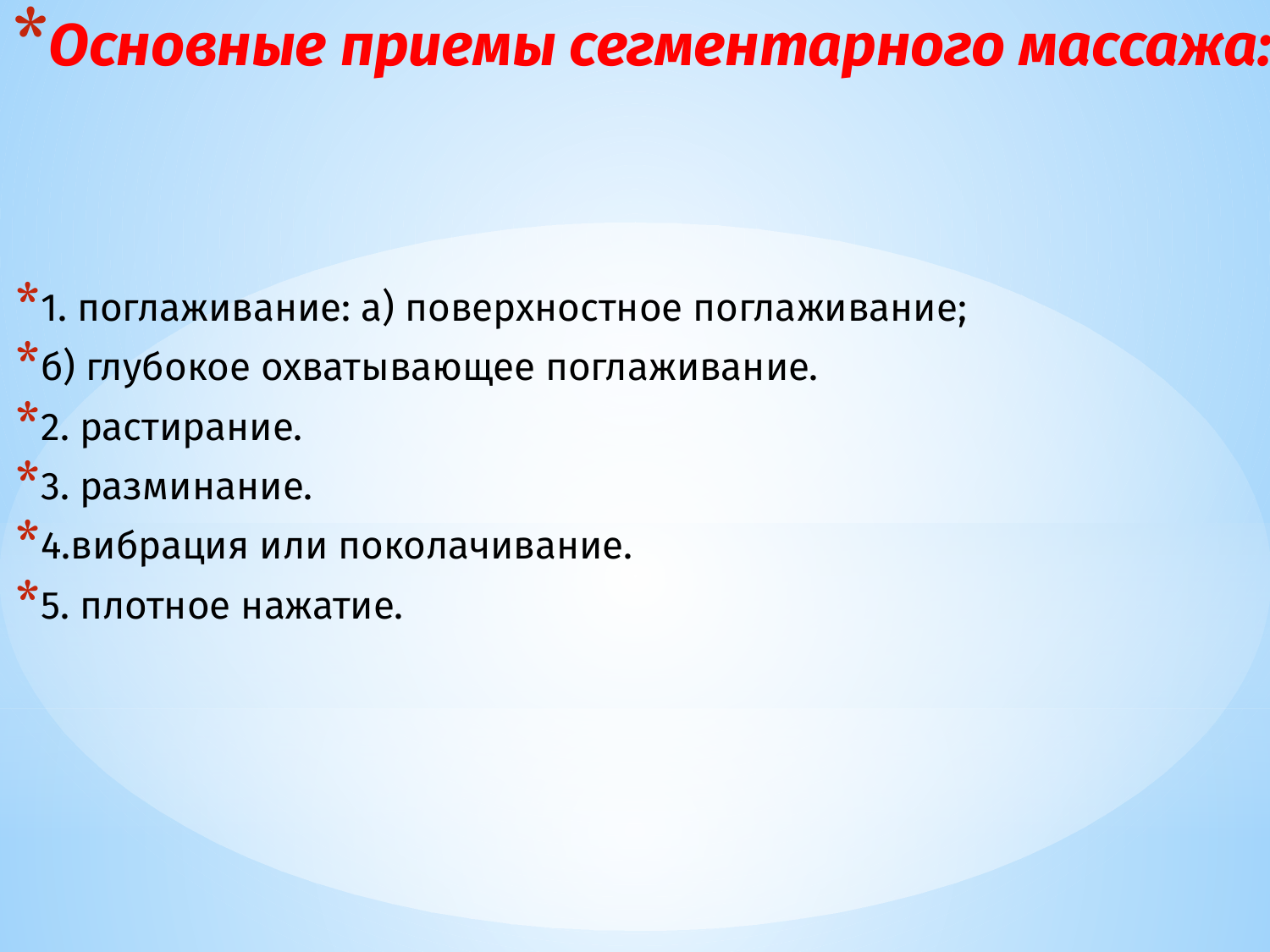

# Основные приемы сегментарного массажа:
1. поглаживание: а) поверхностное поглаживание;
б) глубокое охватывающее поглаживание.
2. растирание.
3. разминание.
4.вибрация или поколачивание.
5. плотное нажатие.